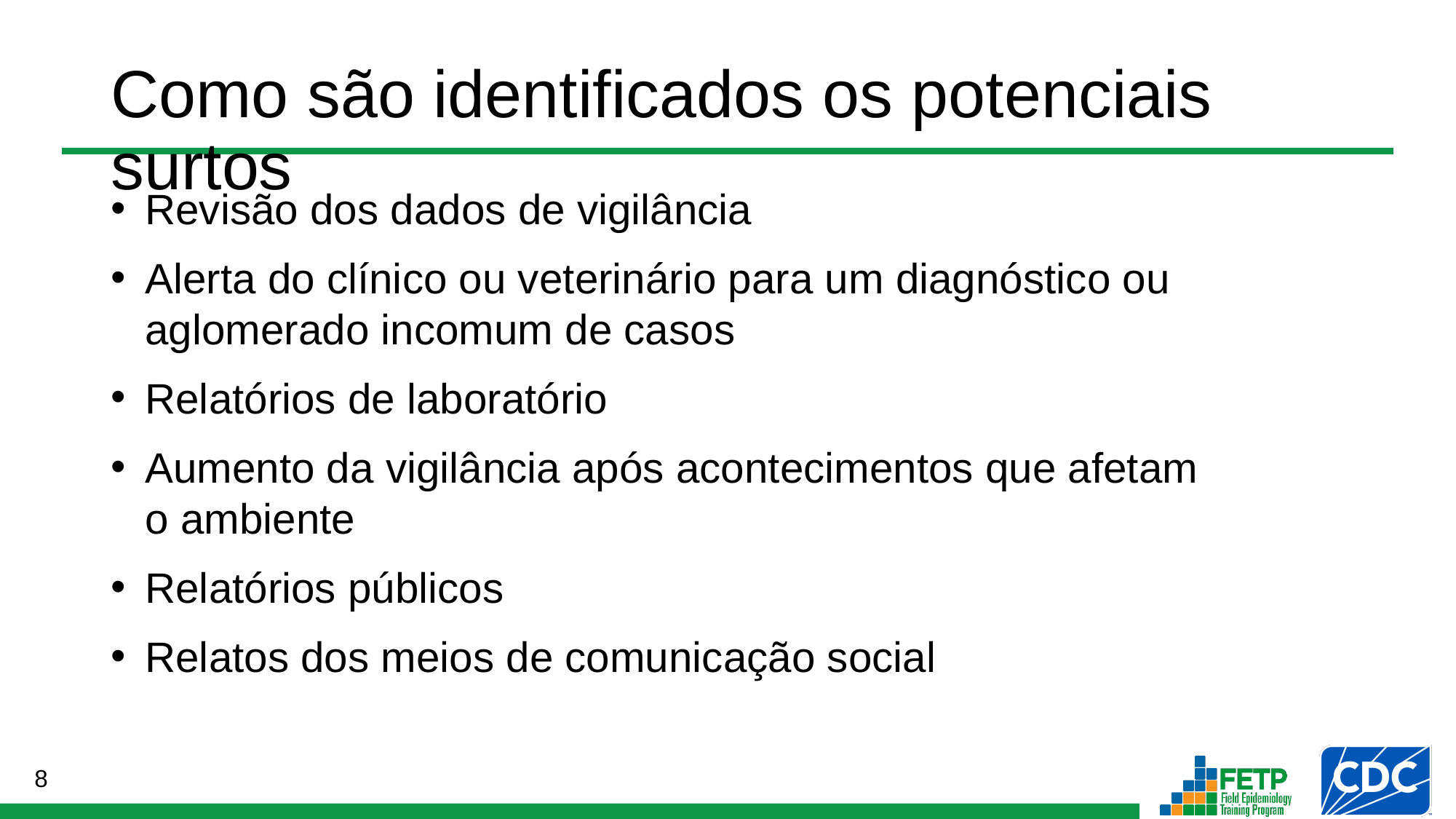

# Como são identificados os potenciais surtos
Revisão dos dados de vigilância
Alerta do clínico ou veterinário para um diagnóstico ou aglomerado incomum de casos
Relatórios de laboratório
Aumento da vigilância após acontecimentos que afetam
o ambiente
Relatórios públicos
Relatos dos meios de comunicação social